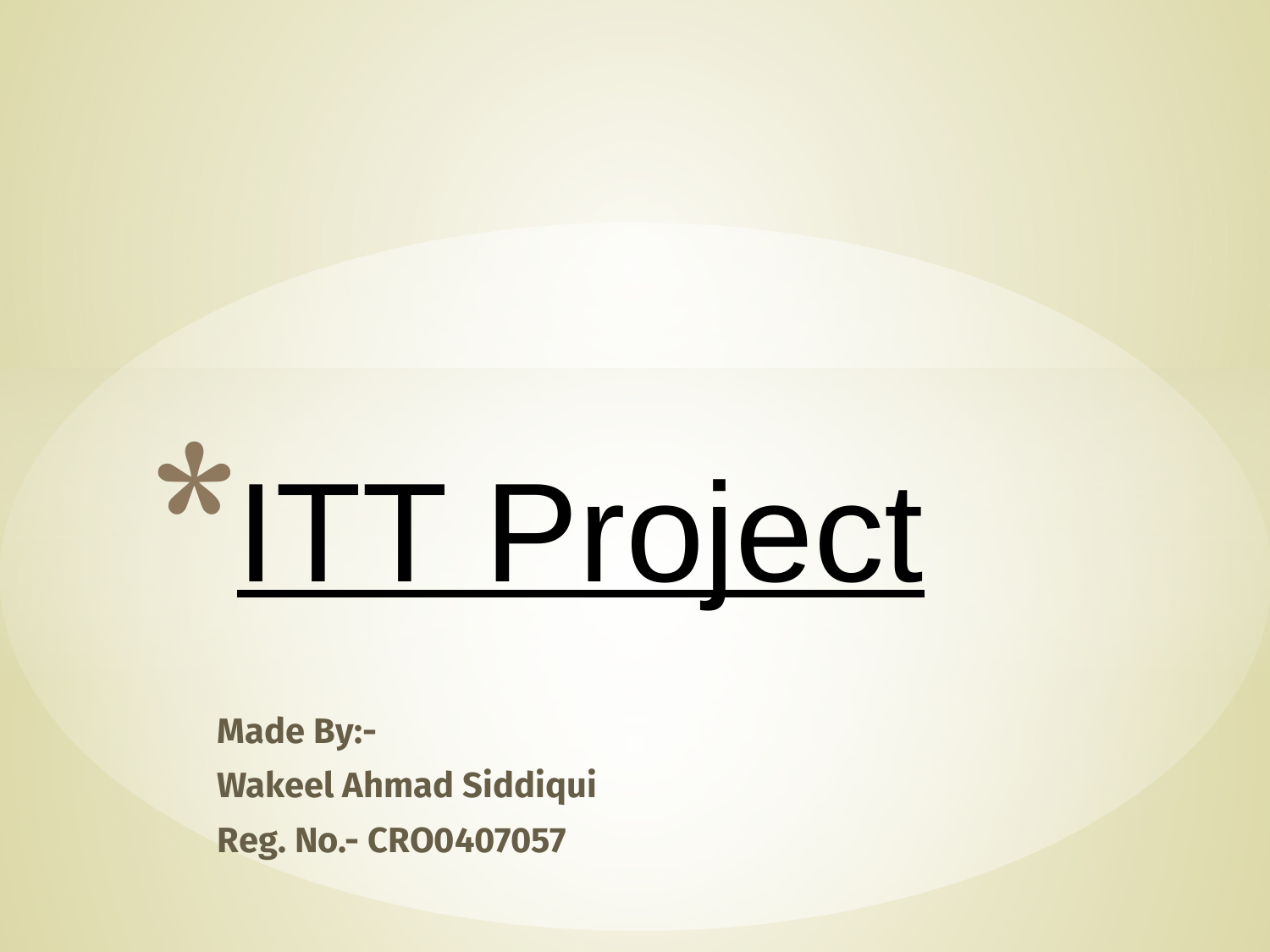

# ITT Project
Made By:-
Wakeel Ahmad Siddiqui
Reg. No.- CRO0407057